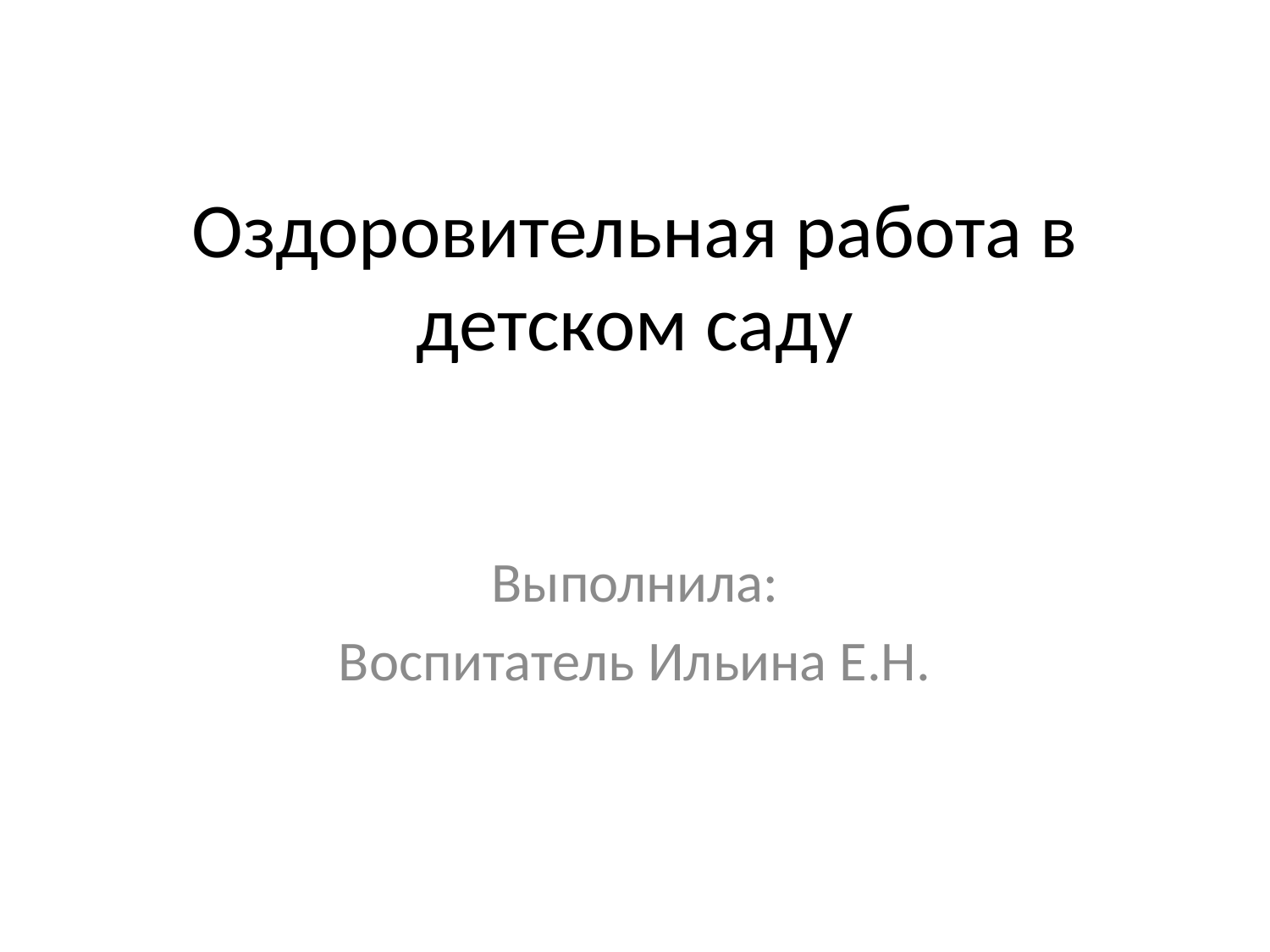

# Оздоровительная работа в детском саду
Выполнила:
Воспитатель Ильина Е.Н.